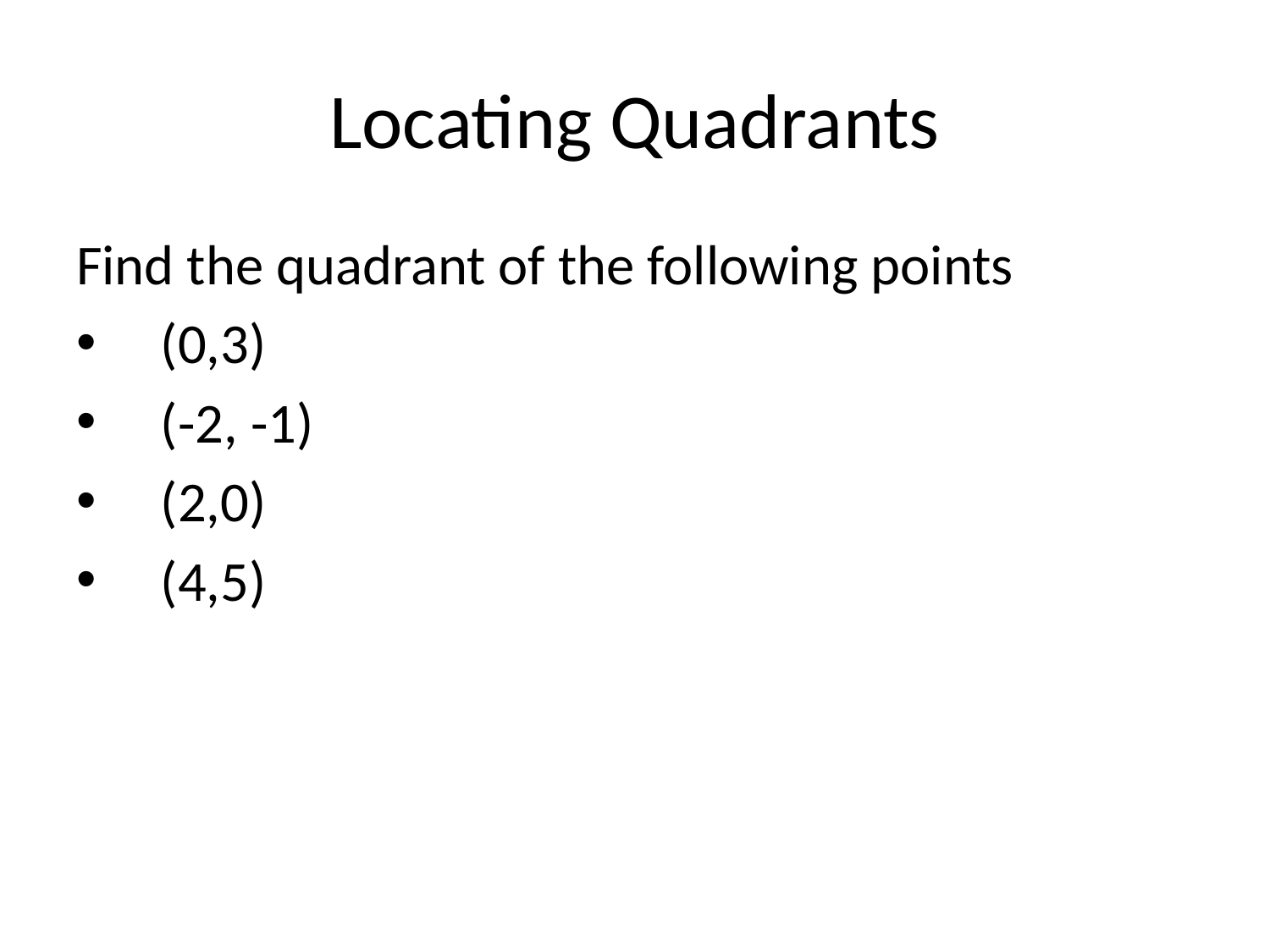

# Locating Quadrants
Find the quadrant of the following points
(0,3)
(-2, -1)
(2,0)
(4,5)